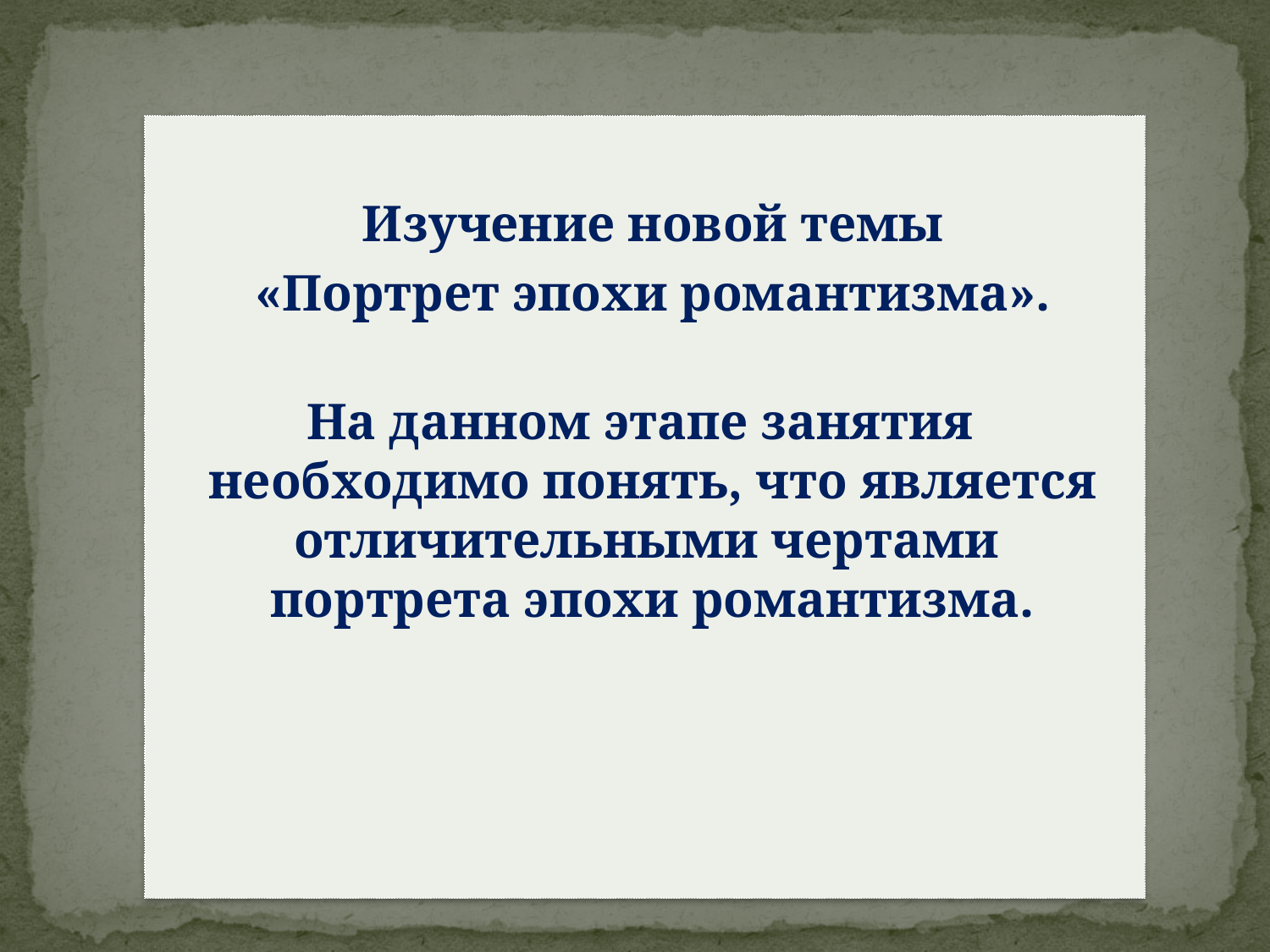

Изучение новой темы
 «Портрет эпохи романтизма».

На данном этапе занятия
необходимо понять, что является отличительными чертами
портрета эпохи романтизма.